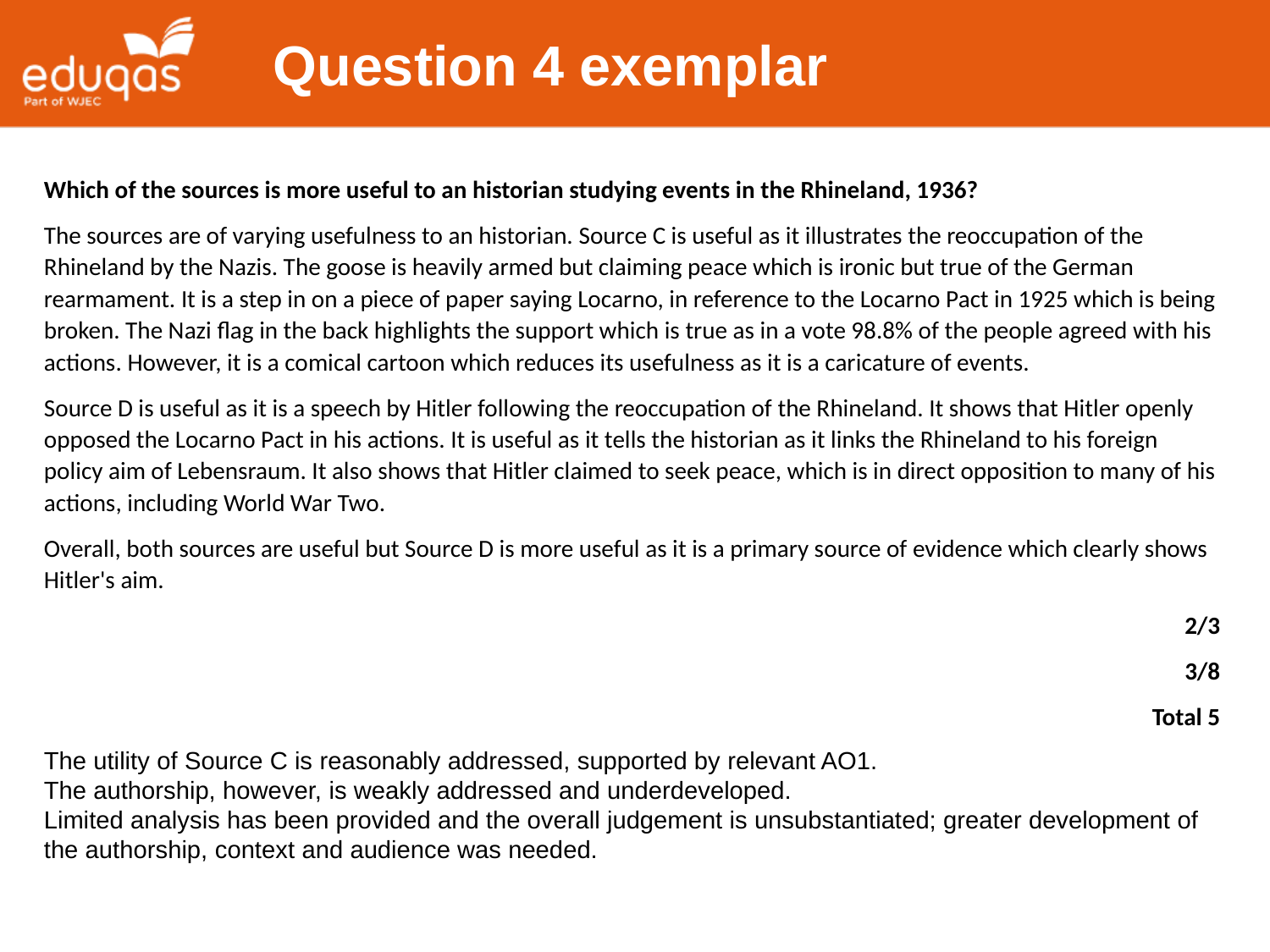

# Question 4 exemplar
Which of the sources is more useful to an historian studying events in the Rhineland, 1936?
The sources are of varying usefulness to an historian. Source C is useful as it illustrates the reoccupation of the Rhineland by the Nazis. The goose is heavily armed but claiming peace which is ironic but true of the German rearmament. It is a step in on a piece of paper saying Locarno, in reference to the Locarno Pact in 1925 which is being broken. The Nazi flag in the back highlights the support which is true as in a vote 98.8% of the people agreed with his actions. However, it is a comical cartoon which reduces its usefulness as it is a caricature of events.
Source D is useful as it is a speech by Hitler following the reoccupation of the Rhineland. It shows that Hitler openly opposed the Locarno Pact in his actions. It is useful as it tells the historian as it links the Rhineland to his foreign policy aim of Lebensraum. It also shows that Hitler claimed to seek peace, which is in direct opposition to many of his actions, including World War Two.
Overall, both sources are useful but Source D is more useful as it is a primary source of evidence which clearly shows Hitler's aim.
2/3
3/8
Total 5
The utility of Source C is reasonably addressed, supported by relevant AO1.
The authorship, however, is weakly addressed and underdeveloped.
Limited analysis has been provided and the overall judgement is unsubstantiated; greater development of the authorship, context and audience was needed.